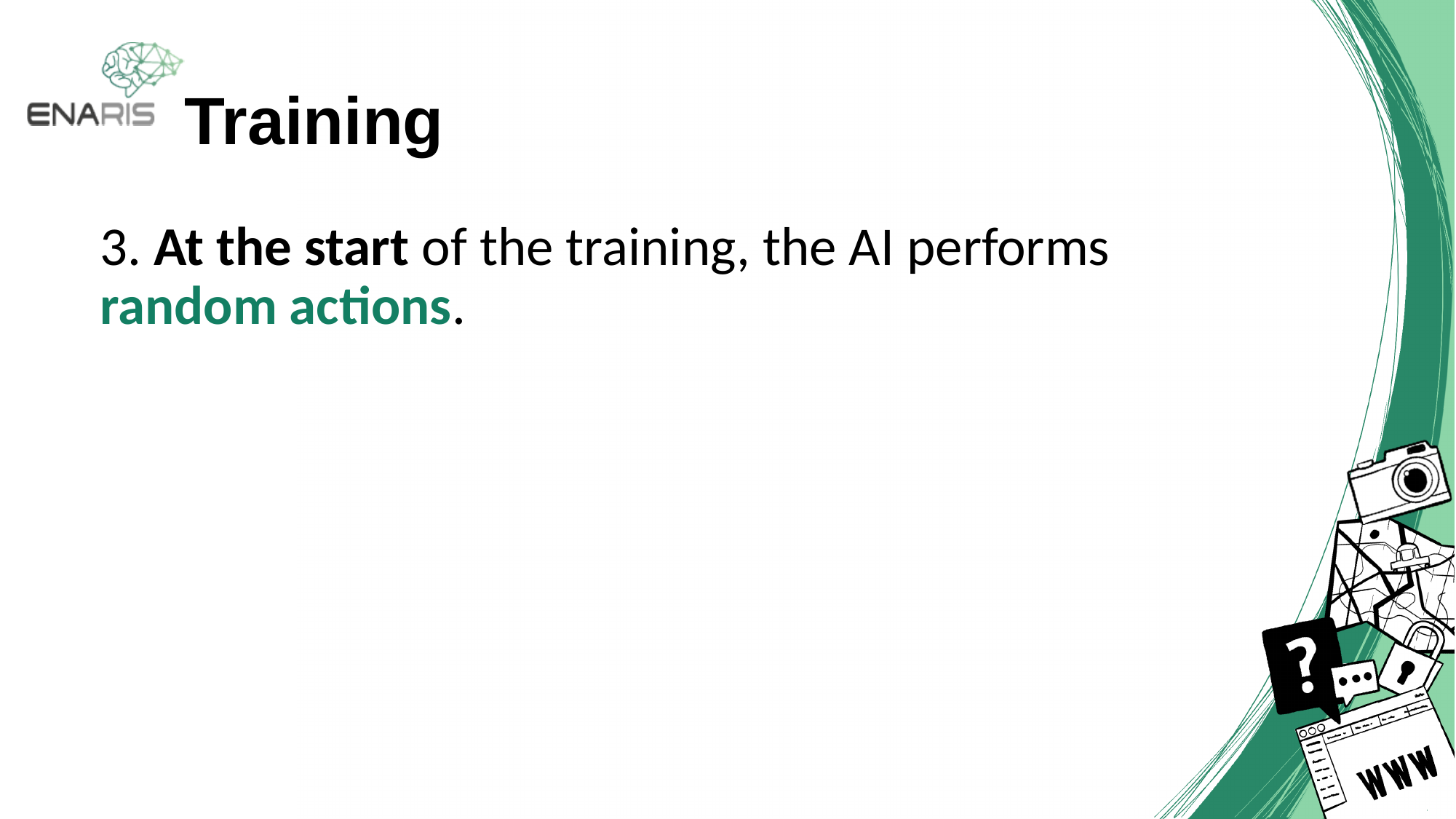

# Training
3. At the start of the training, the AI performs random actions.